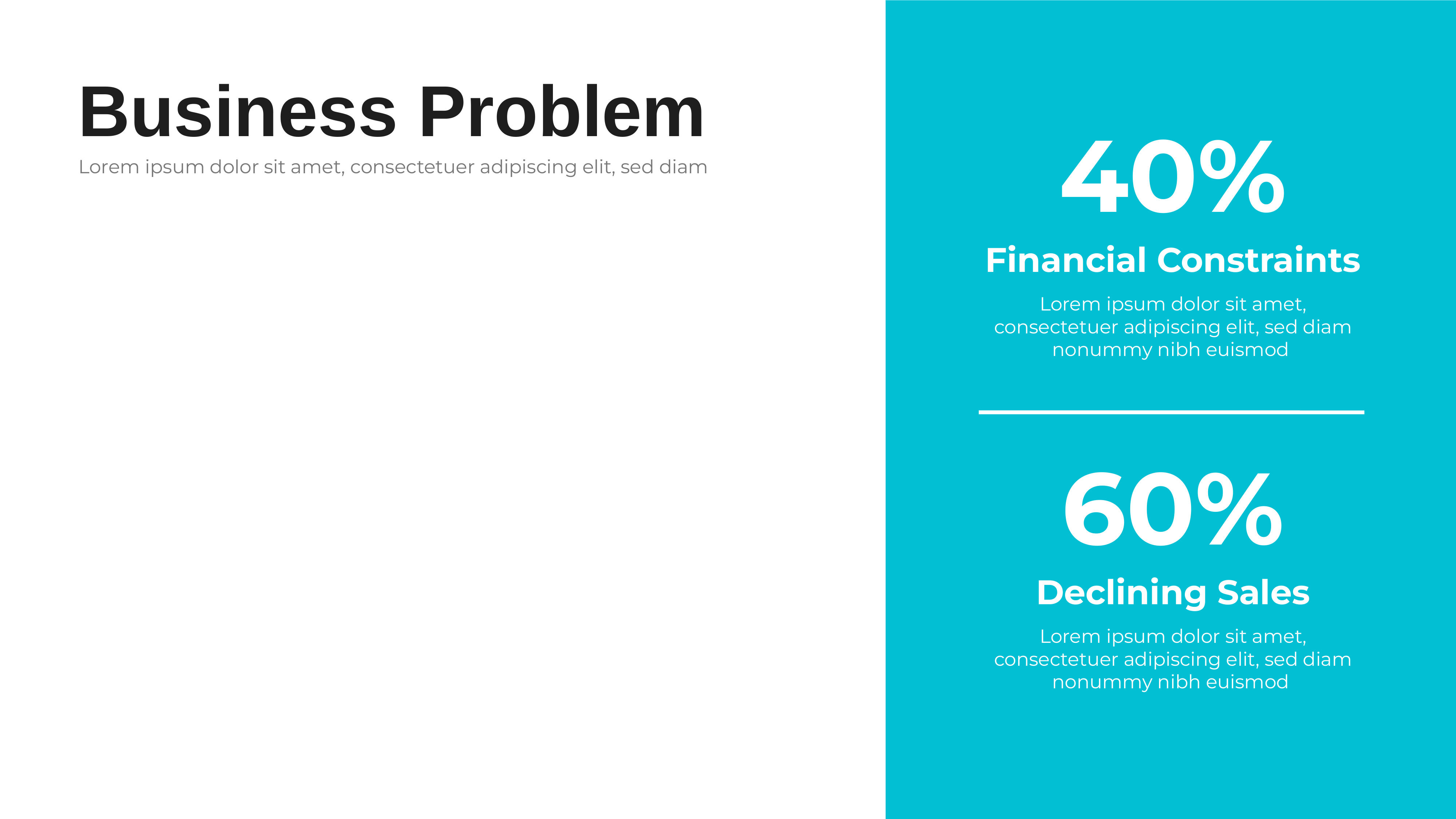

Business Problem
40%
Lorem ipsum dolor sit amet, consectetuer adipiscing elit, sed diam

Financial Constraints
Lorem ipsum dolor sit amet, consectetuer adipiscing elit, sed diam nonummy nibh euismod

60%
Declining Sales
Lorem ipsum dolor sit amet, consectetuer adipiscing elit, sed diam nonummy nibh euismod